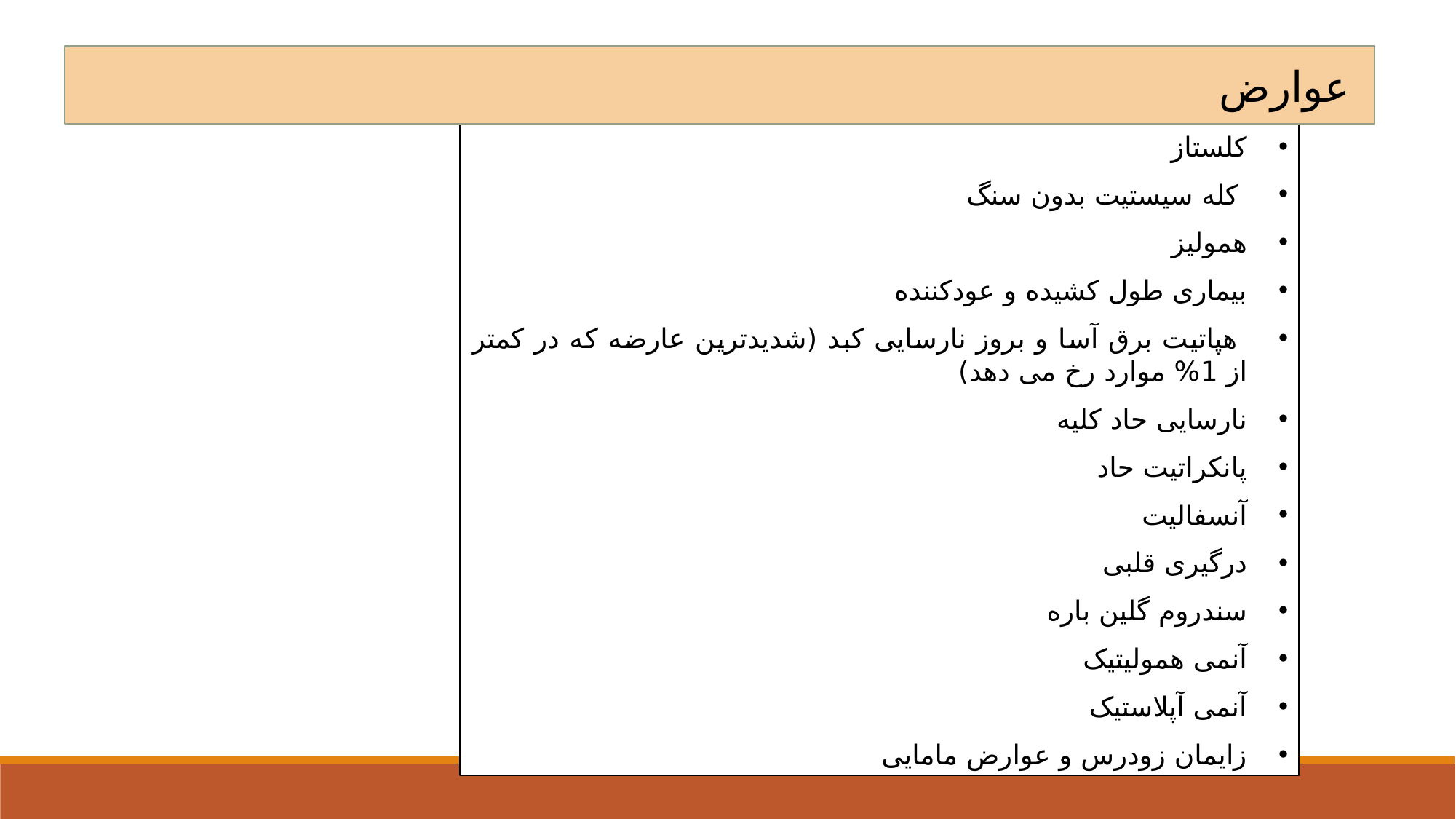

عوارض
کلستاز
 کله سیستیت بدون سنگ
همولیز
بیماری طول کشیده و عودکننده
 هپاتیت برق آسا و بروز نارسایی کبد (شدیدترین عارضه که در کمتر از 1% موارد رخ می دهد)
نارسایی حاد کلیه
پانکراتیت حاد
آنسفالیت
درگیری قلبی
سندروم گلین باره
آنمی همولیتیک
آنمی آپلاستیک
زایمان زودرس و عوارض مامایی